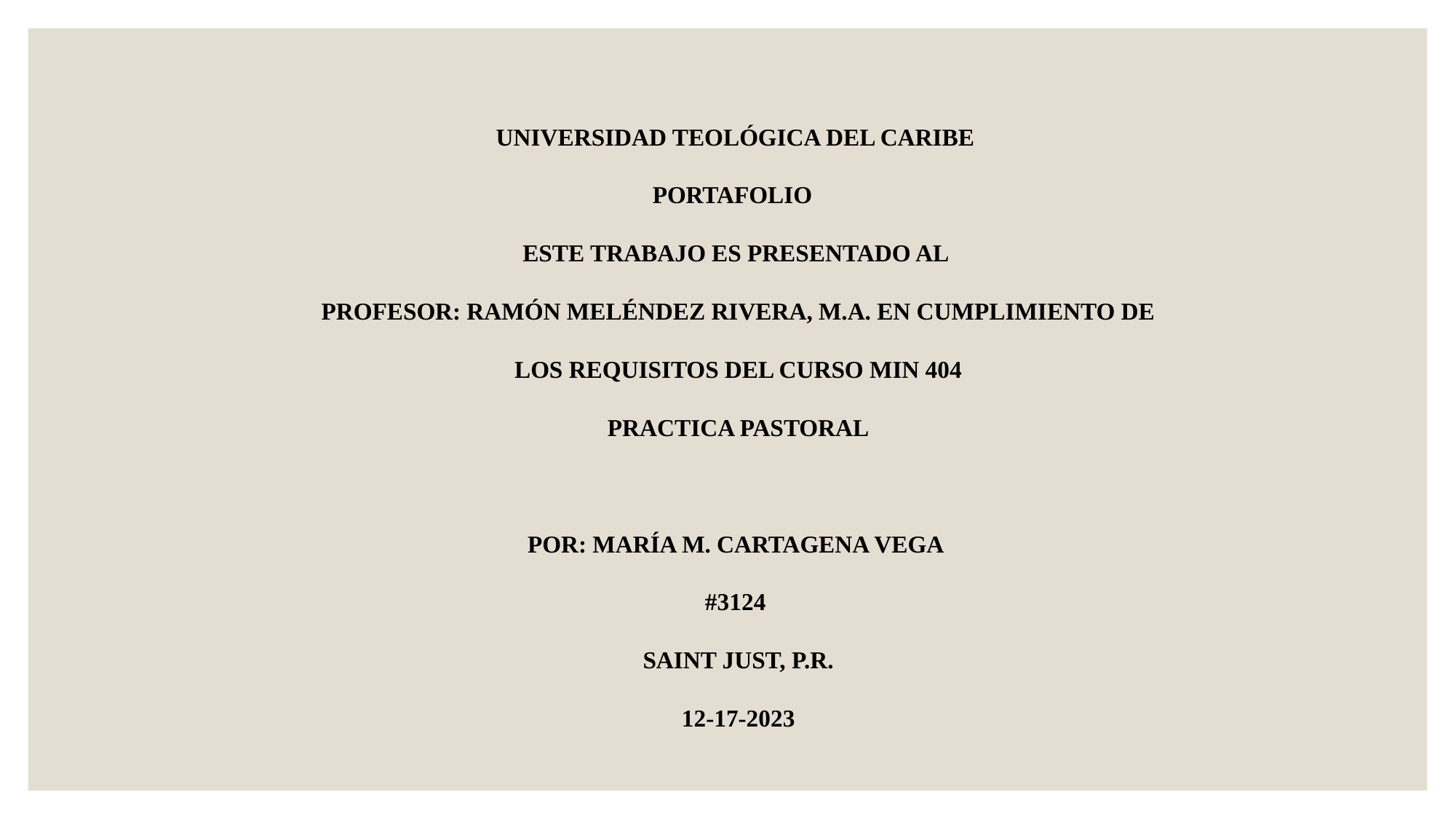

UNIVERSIDAD TEOLÓGICA DEL CARIBE
PORTAFOLIO
ESTE TRABAJO ES PRESENTADO AL
PROFESOR: RAMÓN MELÉNDEZ RIVERA, M.A. EN CUMPLIMIENTO DE
LOS REQUISITOS DEL CURSO MIN 404
PRACTICA PASTORAL

POR: MARÍA M. CARTAGENA VEGA
#3124
SAINT JUST, P.R.
12-17-2023